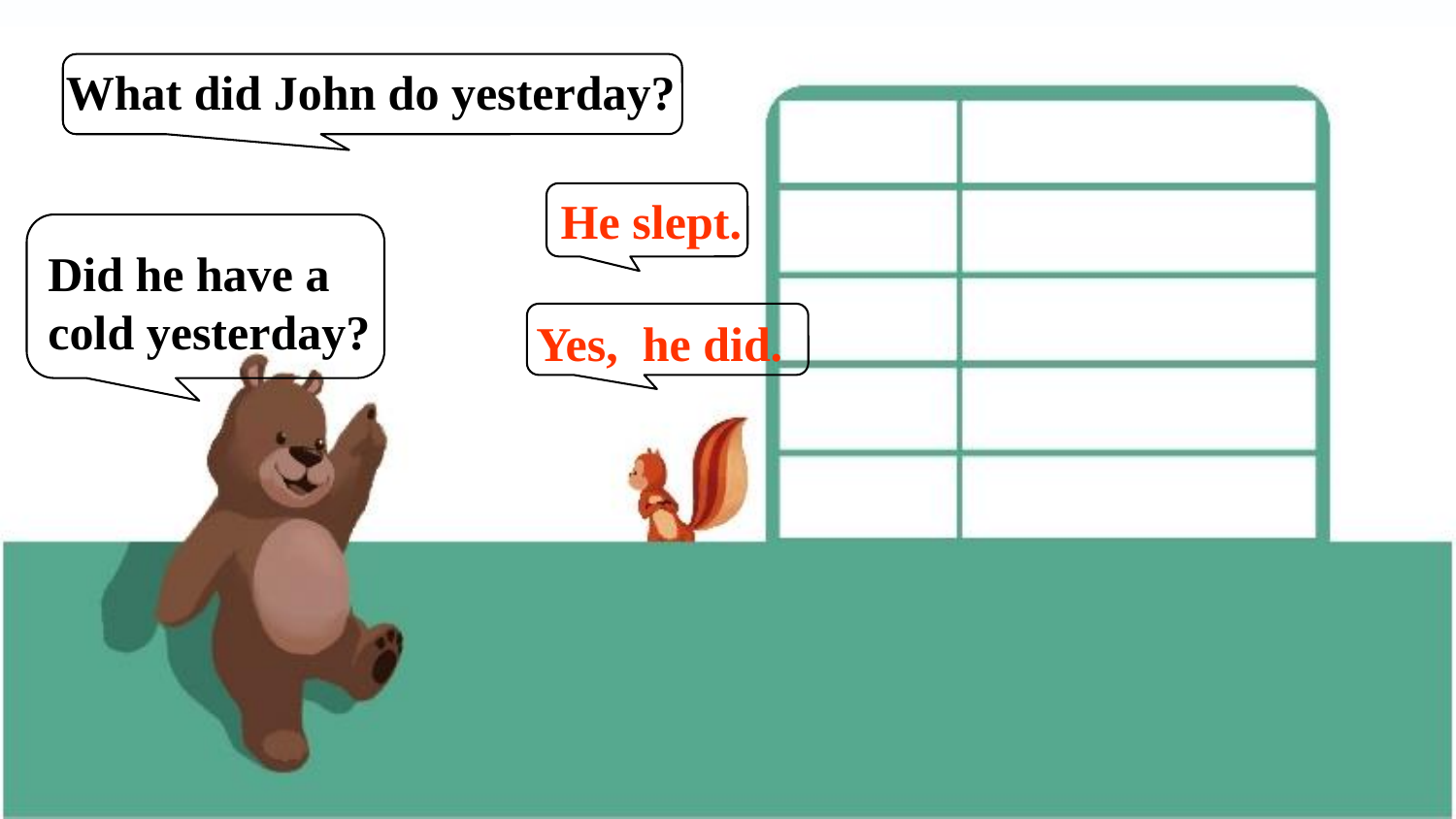

What did John do yesterday?

He slept.

Did he have a cold yesterday?

Yes,  he did.